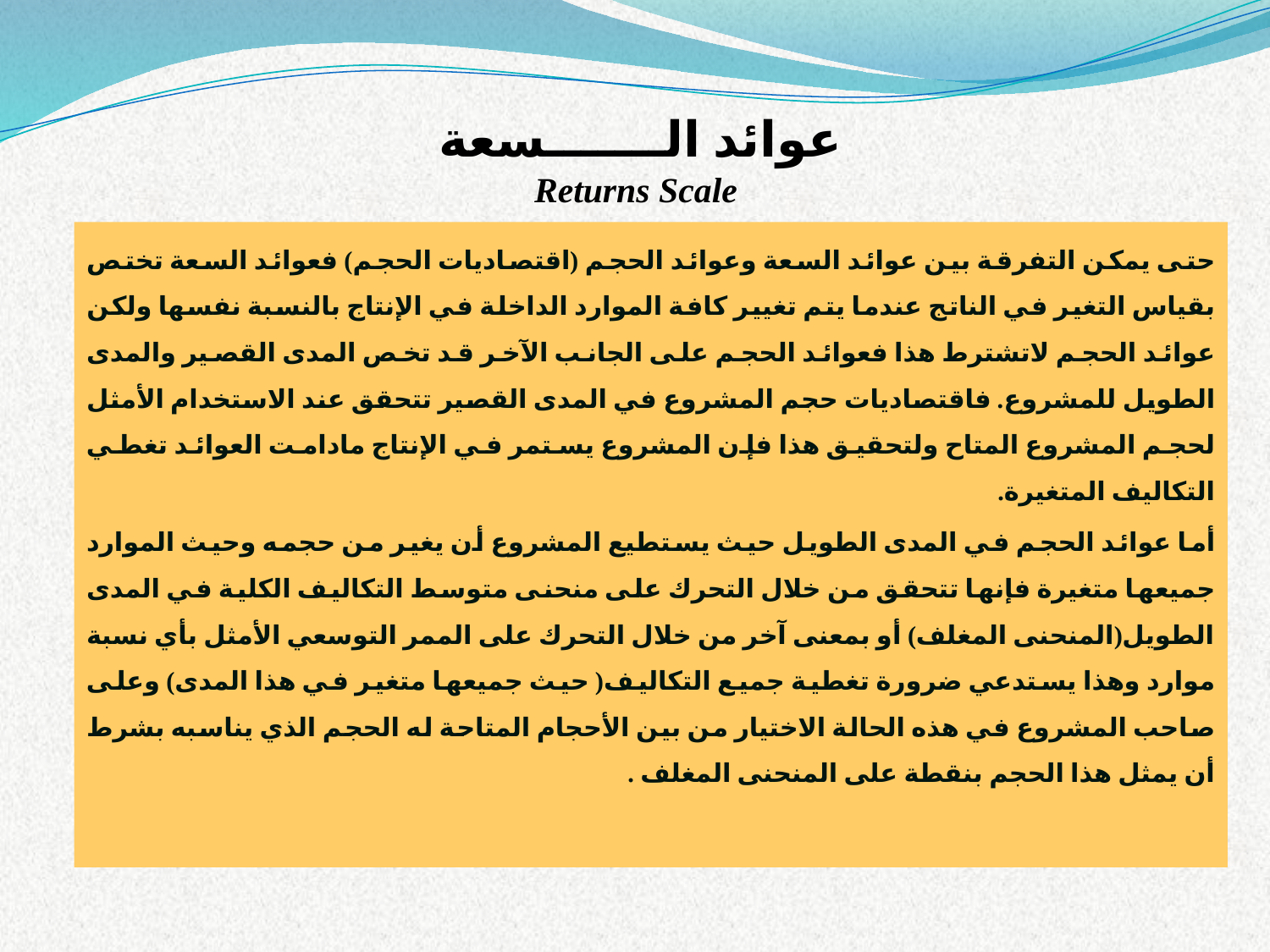

عوائد الـــــــسعة
 Returns Scale
حتى يمكن التفرقة بين عوائد السعة وعوائد الحجم (اقتصاديات الحجم) فعوائد السعة تختص بقياس التغير في الناتج عندما يتم تغيير كافة الموارد الداخلة في الإنتاج بالنسبة نفسها ولكن عوائد الحجم لاتشترط هذا فعوائد الحجم على الجانب الآخر قد تخص المدى القصير والمدى الطويل للمشروع. فاقتصاديات حجم المشروع في المدى القصير تتحقق عند الاستخدام الأمثل لحجم المشروع المتاح ولتحقيق هذا فإن المشروع يستمر في الإنتاج مادامت العوائد تغطي التكاليف المتغيرة.
أما عوائد الحجم في المدى الطويل حيث يستطيع المشروع أن يغير من حجمه وحيث الموارد جميعها متغيرة فإنها تتحقق من خلال التحرك على منحنى متوسط التكاليف الكلية في المدى الطويل(المنحنى المغلف) أو بمعنى آخر من خلال التحرك على الممر التوسعي الأمثل بأي نسبة موارد وهذا يستدعي ضرورة تغطية جميع التكاليف( حيث جميعها متغير في هذا المدى) وعلى صاحب المشروع في هذه الحالة الاختيار من بين الأحجام المتاحة له الحجم الذي يناسبه بشرط أن يمثل هذا الحجم بنقطة على المنحنى المغلف .